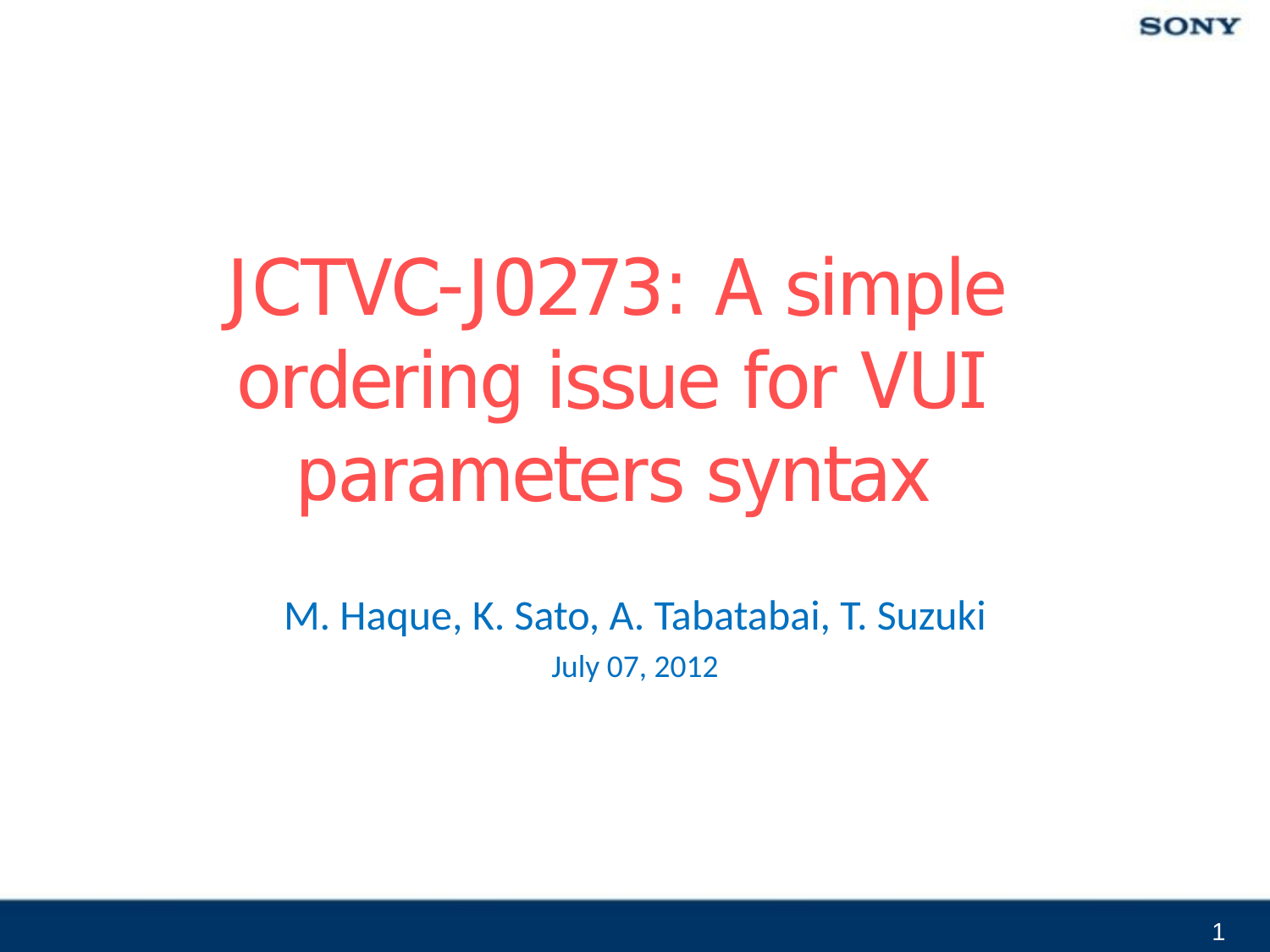

JCTVC-J0273: A simple ordering issue for VUI parameters syntax
M. Haque, K. Sato, A. Tabatabai, T. Suzuki
July 07, 2012
1